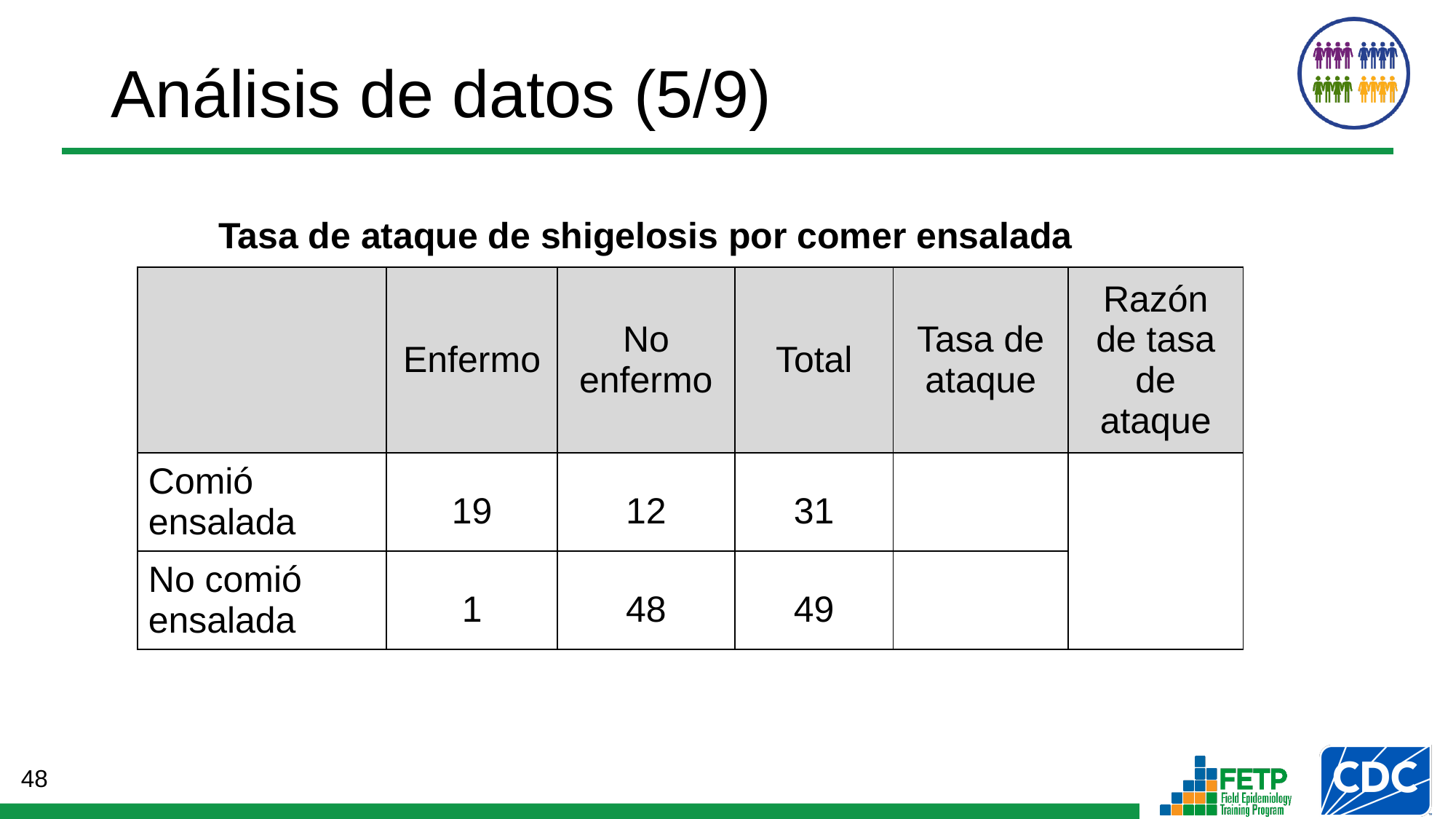

Análisis de datos (5/9)

Tasa de ataque de shigelosis por comer ensalada

|  | Enfermo | No enfermo | Total | Tasa de ataque | Razón de tasa de ataque |
| --- | --- | --- | --- | --- | --- |
| Comió ensalada | 19 | 12 | 31 |  |  |
| No comió ensalada | 1 | 48 | 49 |  |  |